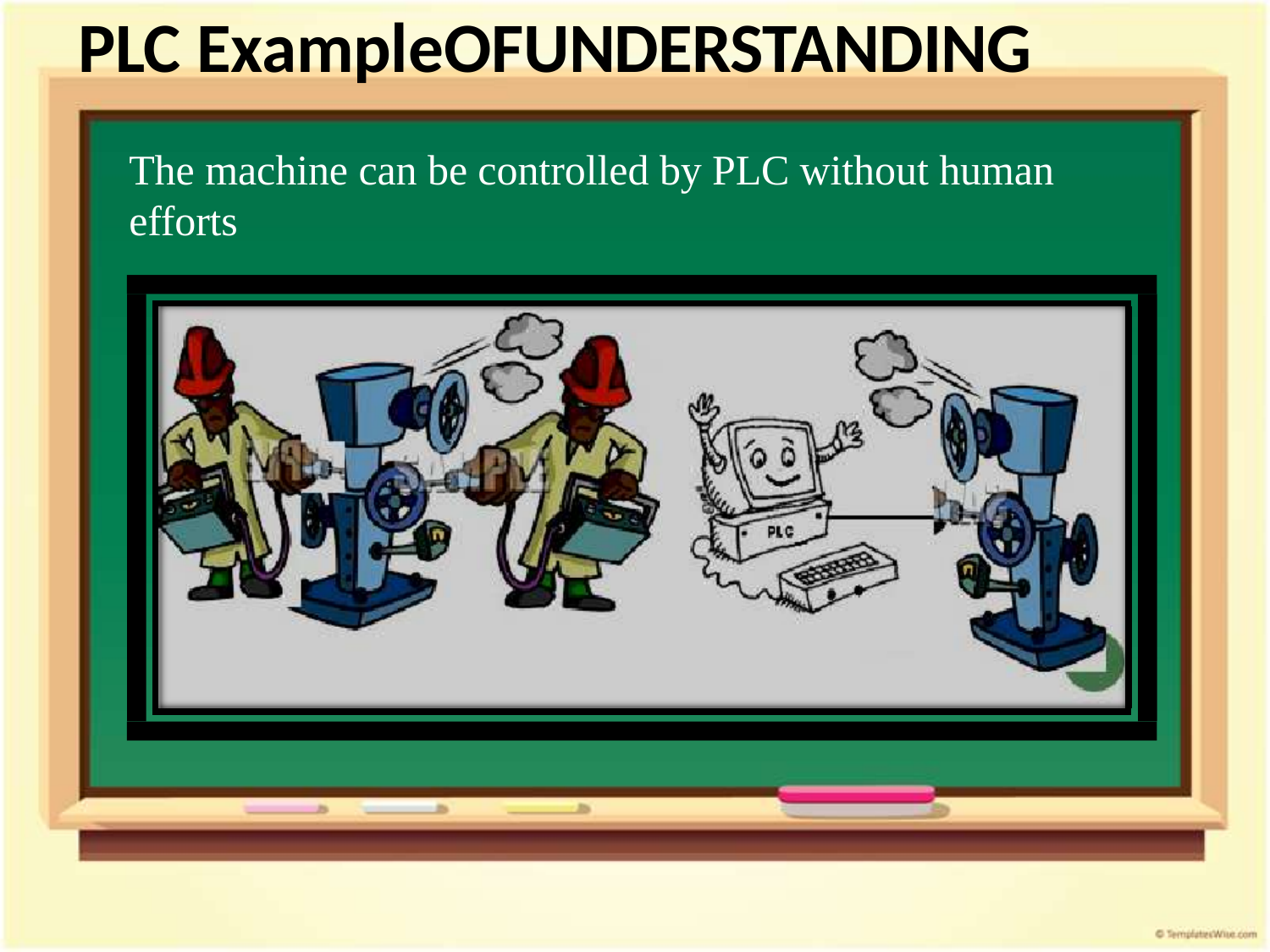

# UNDERSTANDING	OF	PLC Example
	The machine can be controlled by PLC without human    efforts